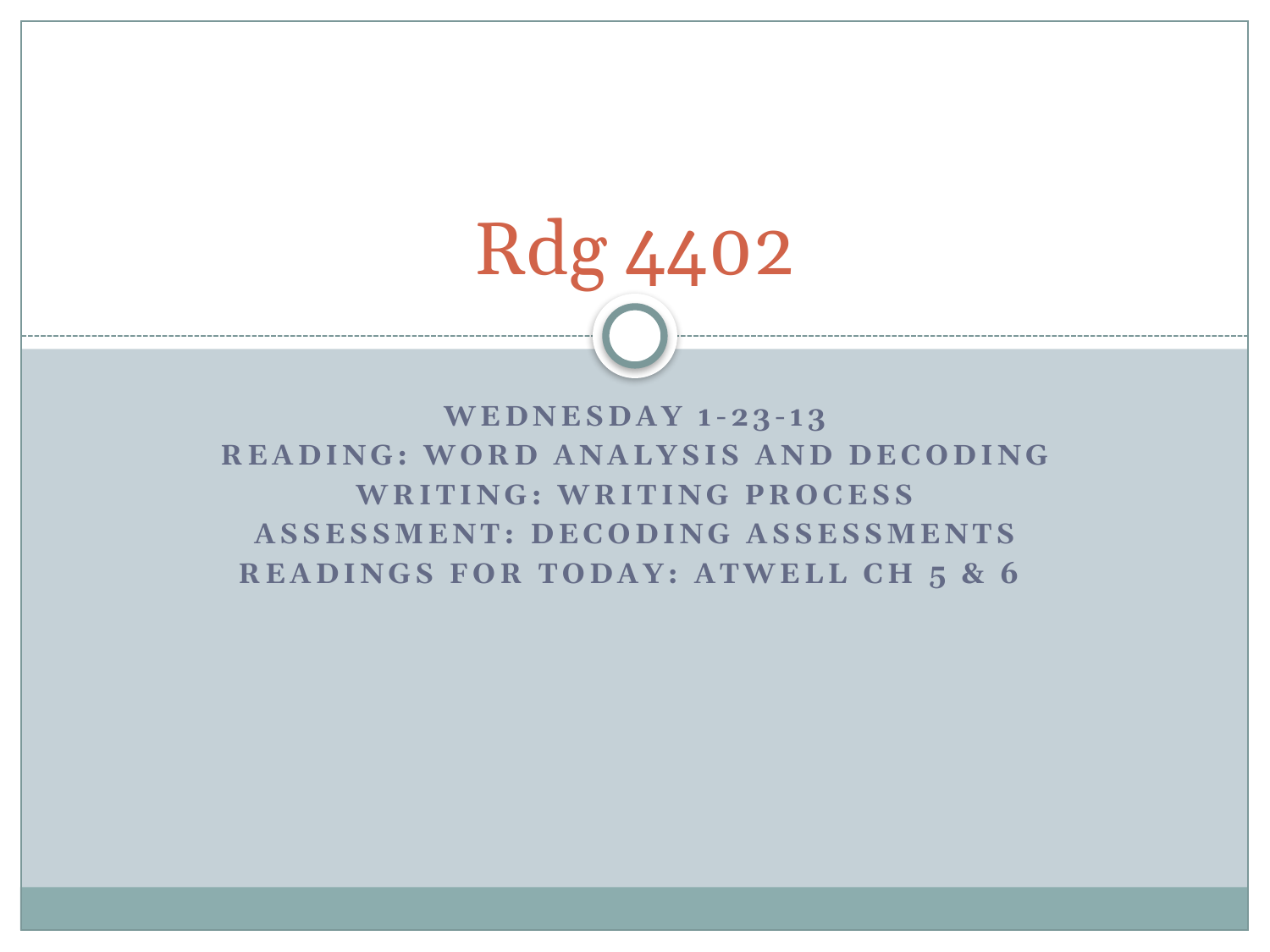

# Rdg 4402
Wednesday 1-23-13
Reading: word analysis and decoding
Writing: writing process
Assessment: decoding assessments
Readings for today: Atwell Ch 5 & 6